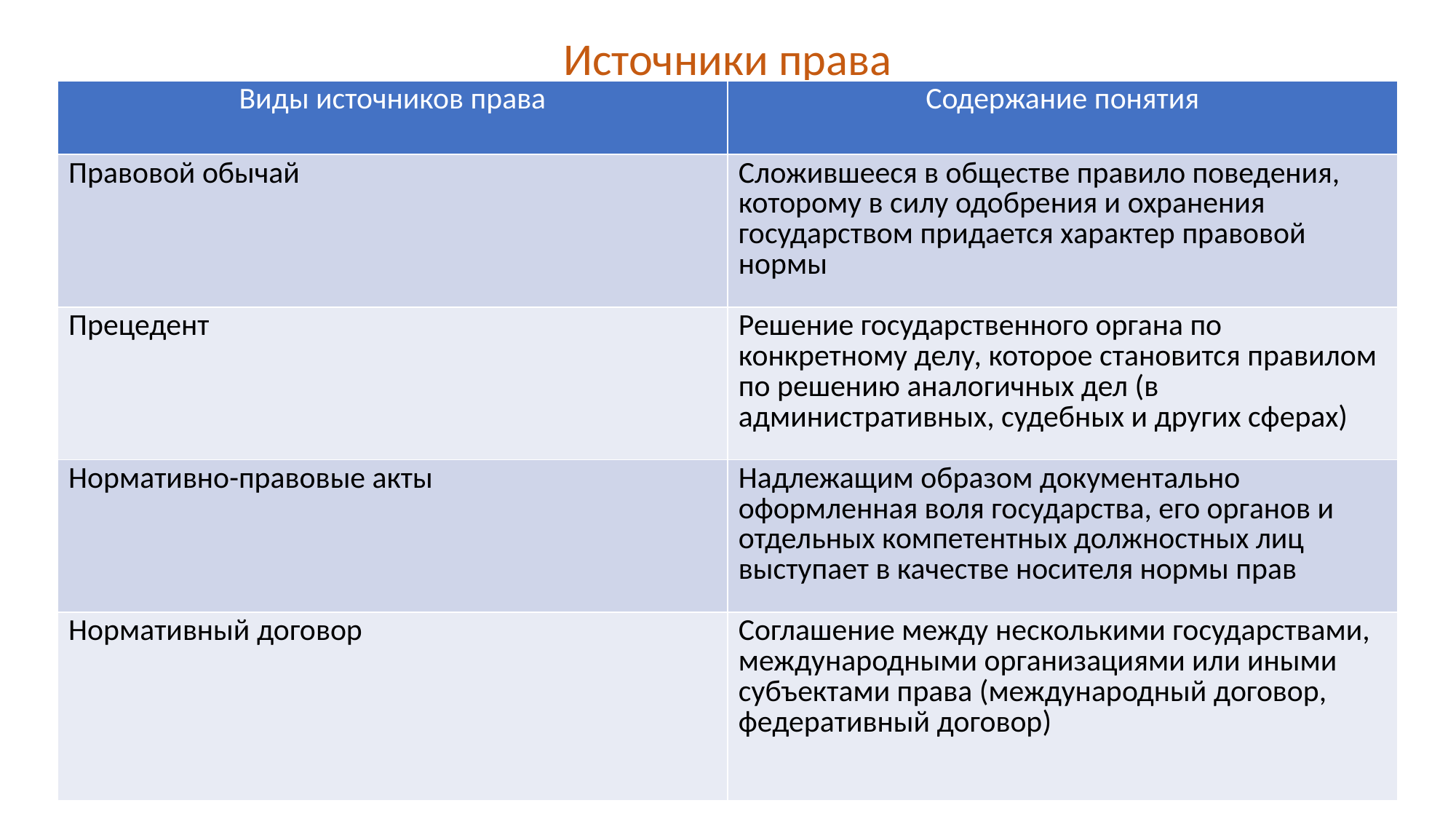

# Источники права
| Виды источников права | Содержание понятия |
| --- | --- |
| Правовой обычай | Сложившееся в обществе правило поведения, которому в силу одобрения и охранения государством придается характер правовой нормы |
| Прецедент | Решение государственного органа по конкретному делу, которое становится правилом по решению аналогичных дел (в административных, судебных и других сферах) |
| Нормативно-правовые акты | Надлежащим образом документально оформленная воля государства, его органов и отдельных компетентных должностных лиц выступает в качестве носителя нормы прав |
| Нормативный договор | Соглашение между несколькими государствами, международными организациями или иными субъектами права (международный договор, федеративный договор) |